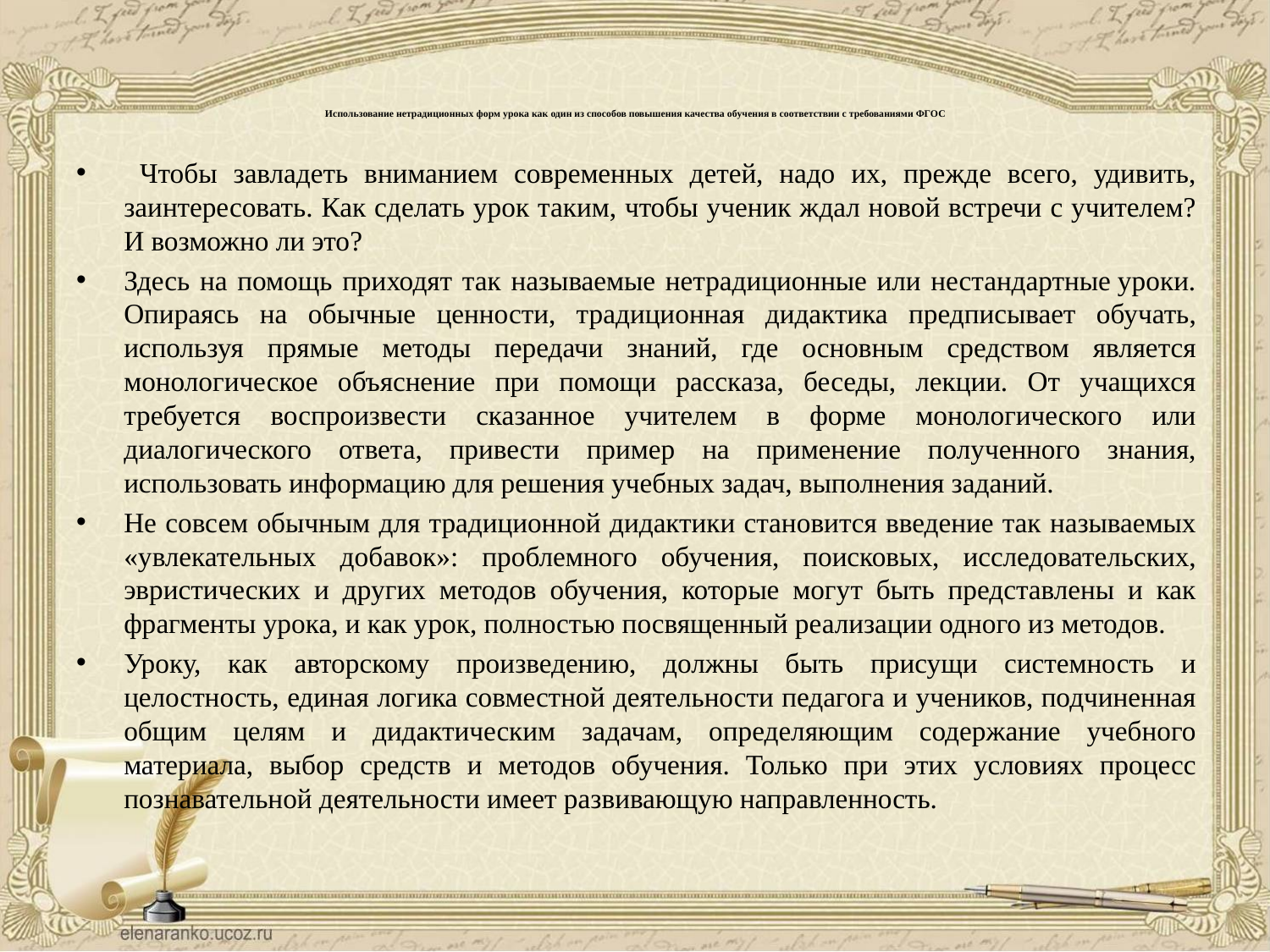

# Использование нетрадиционных форм урока как один из способов повышения качества обучения в соответствии с требованиями ФГОС
 Чтобы завладеть вниманием современных детей, надо их, прежде всего, удивить, заинтересовать. Как сделать урок таким, чтобы ученик ждал новой встречи с учителем? И возможно ли это?
Здесь на помощь приходят так называемые нетрадиционные или нестандартные уроки. Опираясь на обычные ценности, традиционная дидактика предписывает обучать, используя прямые методы передачи знаний, где основным средством является монологическое объяснение при помощи рассказа, беседы, лекции. От учащихся требуется воспроизвести сказанное учителем в форме монологического или диалогического ответа, привести пример на применение полученного знания, использовать информацию для решения учебных задач, выполнения заданий.
Не совсем обычным для традиционной дидактики становится введение так называемых «увлекательных добавок»: проблемного обучения, поисковых, исследовательских, эвристических и других методов обучения, которые могут быть представлены и как фрагменты урока, и как урок, полностью посвященный реализации одного из методов.
Уроку, как авторскому произведению, должны быть присущи системность и целостность, единая логика совместной деятельности педагога и учеников, подчиненная общим целям и дидактическим задачам, определяющим содержание учебного материала, выбор средств и методов обучения. Только при этих условиях процесс познавательной деятельности имеет развивающую направленность.